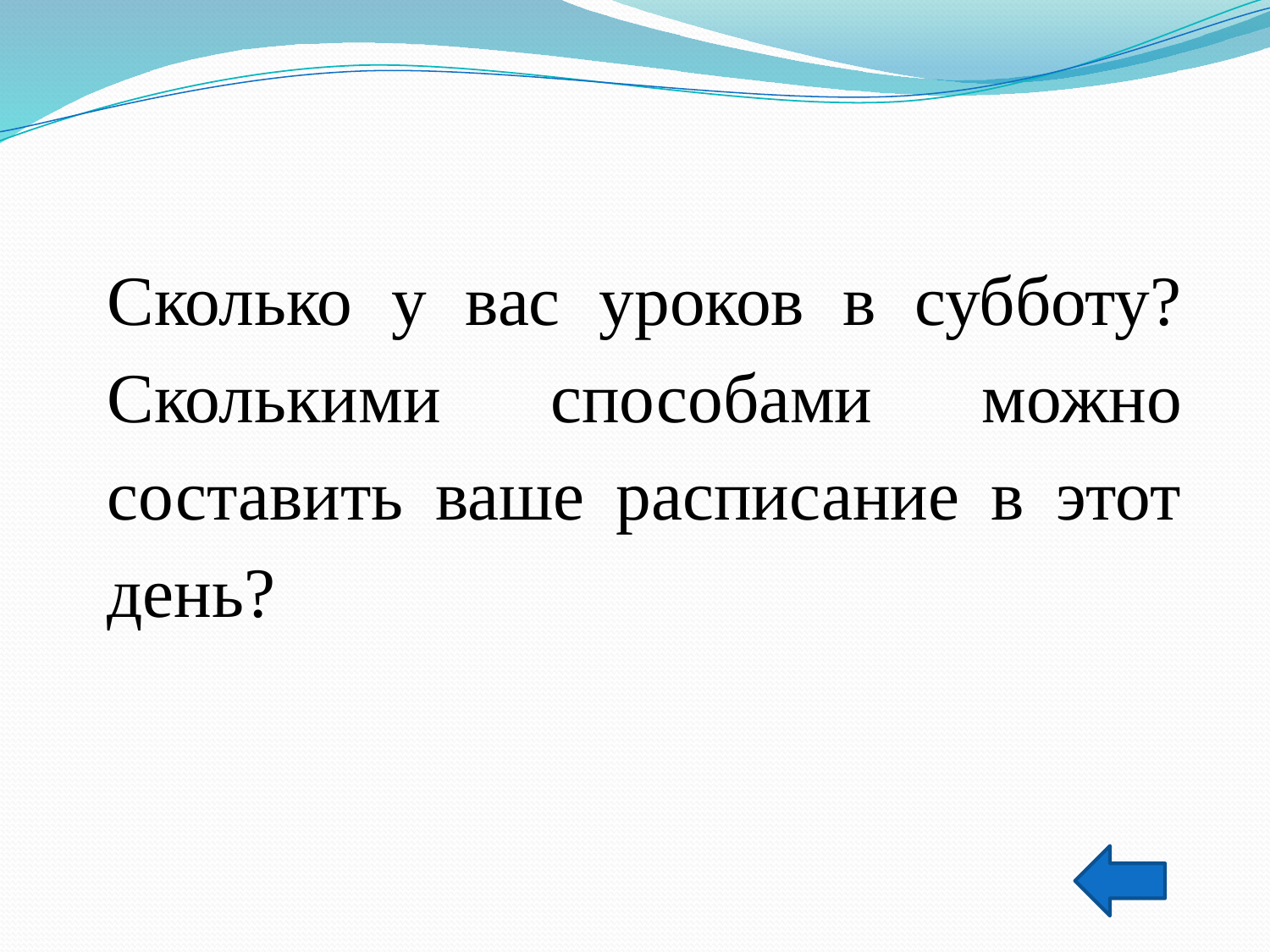

Сколько у вас уроков в субботу? Сколькими способами можно составить ваше расписание в этот день?